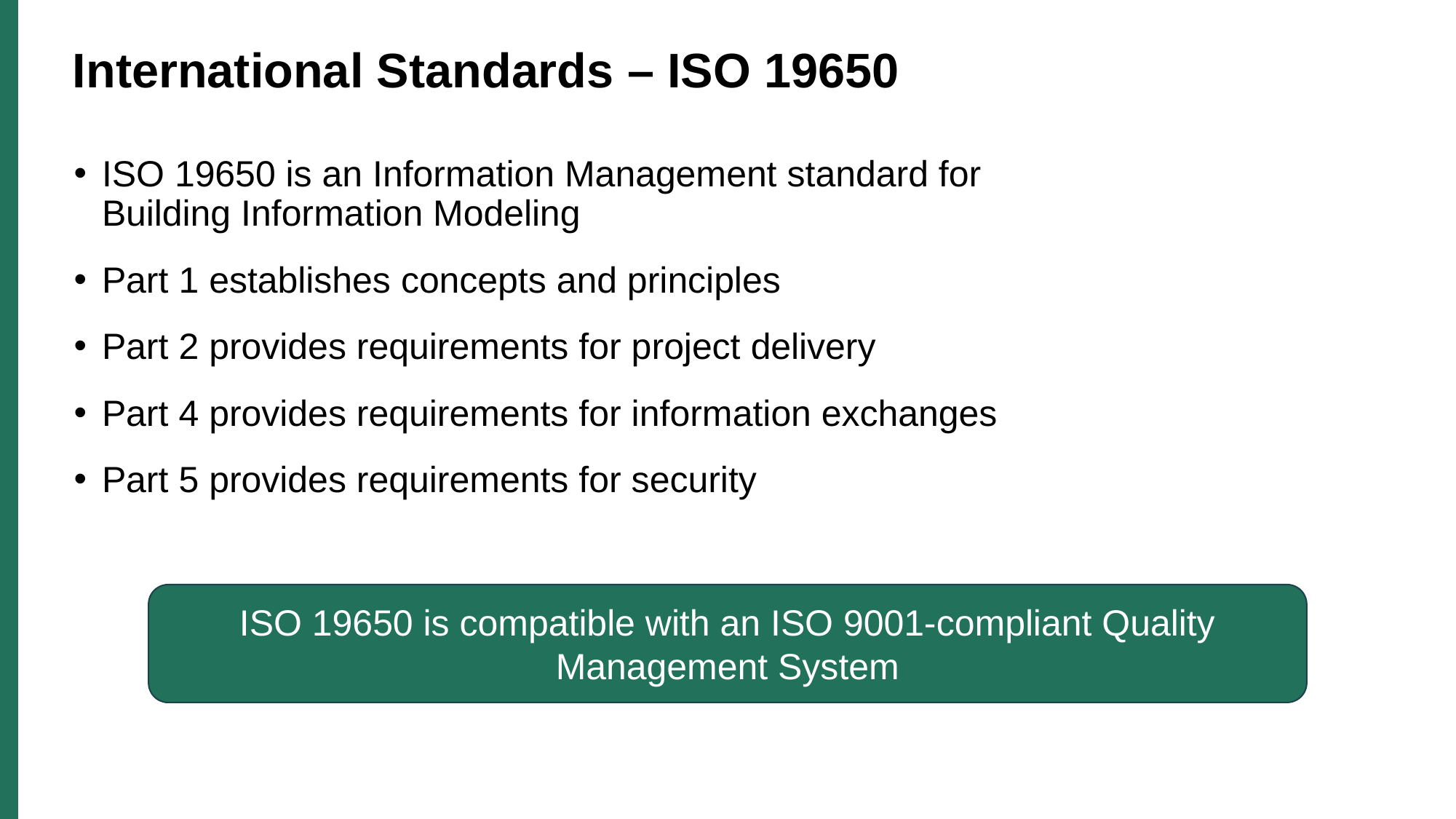

# International Standards – ISO 19650
ISO 19650 is an Information Management standard for Building Information Modeling
Part 1 establishes concepts and principles
Part 2 provides requirements for project delivery
Part 4 provides requirements for information exchanges
Part 5 provides requirements for security
ISO 19650 is compatible with an ISO 9001-compliant Quality Management System